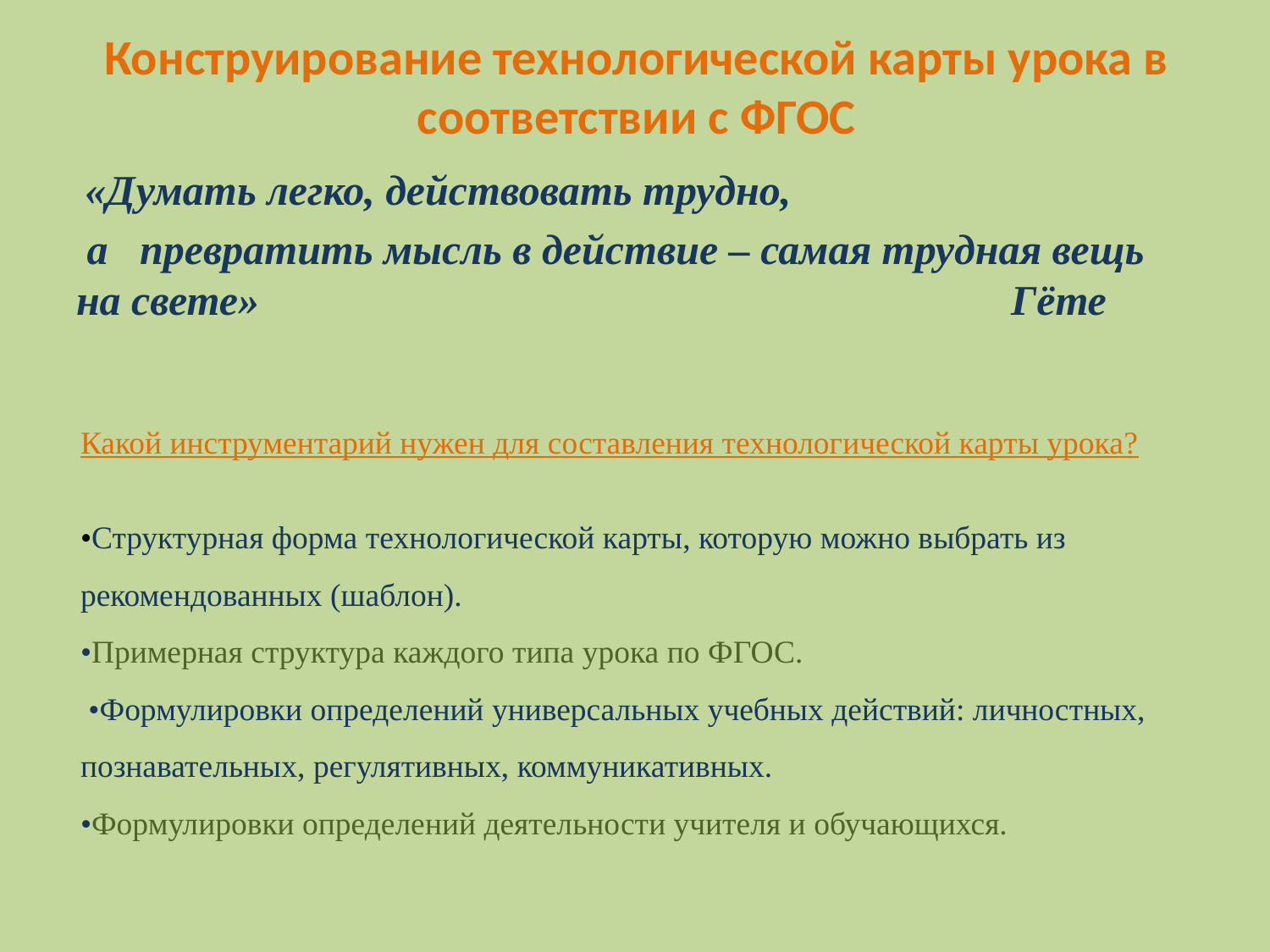

# Конструирование технологической карты урока в соответствии с ФГОС
 «Думать легко, действовать трудно,
 а   превратить мысль в действие – самая трудная вещь на свете»                                                                       Гёте

Какой инструментарий нужен для составления технологической карты урока?

•Структурная форма технологической карты, которую можно выбрать из   рекомендованных (шаблон).
•Примерная структура каждого типа урока по ФГОС.
 •Формулировки определений универсальных учебных действий: личностных, познавательных, регулятивных, коммуникативных.
•Формулировки определений деятельности учителя и обучающихся.